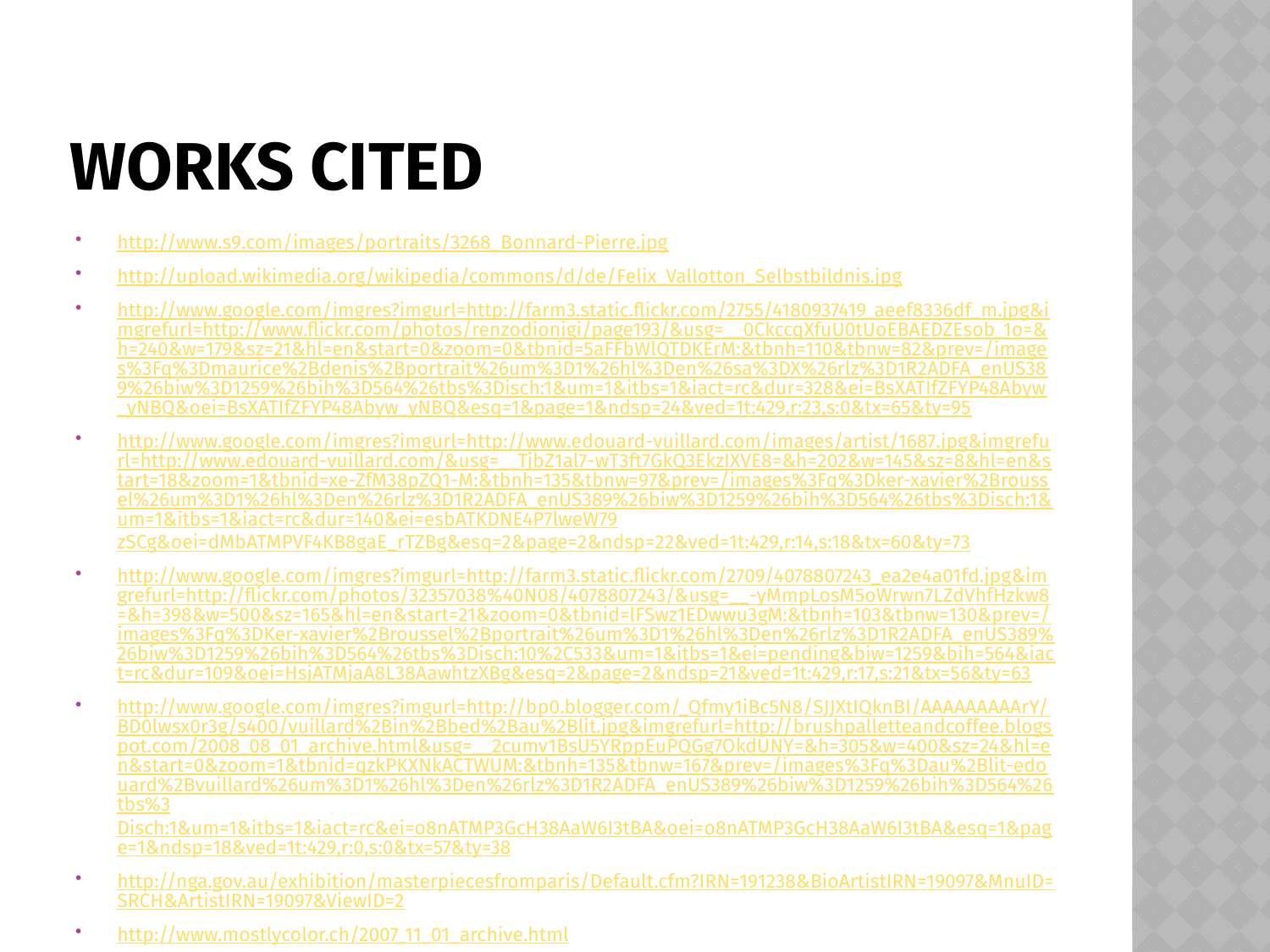

# Works Cited
http://www.s9.com/images/portraits/3268_Bonnard-Pierre.jpg
http://upload.wikimedia.org/wikipedia/commons/d/de/Felix_Vallotton_Selbstbildnis.jpg
http://www.google.com/imgres?imgurl=http://farm3.static.flickr.com/2755/4180937419_aeef8336df_m.jpg&imgrefurl=http://www.flickr.com/photos/renzodionigi/page193/&usg=__0CkccqXfuU0tUoEBAEDZEsob_1o=&h=240&w=179&sz=21&hl=en&start=0&zoom=0&tbnid=5aFFbWlQTDKErM:&tbnh=110&tbnw=82&prev=/images%3Fq%3Dmaurice%2Bdenis%2Bportrait%26um%3D1%26hl%3Den%26sa%3DX%26rlz%3D1R2ADFA_enUS389%26biw%3D1259%26bih%3D564%26tbs%3Disch:1&um=1&itbs=1&iact=rc&dur=328&ei=BsXATIfZFYP48Abyw_yNBQ&oei=BsXATIfZFYP48Abyw_yNBQ&esq=1&page=1&ndsp=24&ved=1t:429,r:23,s:0&tx=65&ty=95
http://www.google.com/imgres?imgurl=http://www.edouard-vuillard.com/images/artist/1687.jpg&imgrefurl=http://www.edouard-vuillard.com/&usg=__TjbZ1al7-wT3ft7GkQ3EkzIXVE8=&h=202&w=145&sz=8&hl=en&start=18&zoom=1&tbnid=xe-ZfM38pZQ1-M:&tbnh=135&tbnw=97&prev=/images%3Fq%3Dker-xavier%2Broussel%26um%3D1%26hl%3Den%26rlz%3D1R2ADFA_enUS389%26biw%3D1259%26bih%3D564%26tbs%3Disch:1&um=1&itbs=1&iact=rc&dur=140&ei=esbATKDNE4P7lweW79zSCg&oei=dMbATMPVF4KB8gaE_rTZBg&esq=2&page=2&ndsp=22&ved=1t:429,r:14,s:18&tx=60&ty=73
http://www.google.com/imgres?imgurl=http://farm3.static.flickr.com/2709/4078807243_ea2e4a01fd.jpg&imgrefurl=http://flickr.com/photos/32357038%40N08/4078807243/&usg=__-yMmpLosM5oWrwn7LZdVhfHzkw8=&h=398&w=500&sz=165&hl=en&start=21&zoom=0&tbnid=lFSwz1EDwwu3gM:&tbnh=103&tbnw=130&prev=/images%3Fq%3DKer-xavier%2Broussel%2Bportrait%26um%3D1%26hl%3Den%26rlz%3D1R2ADFA_enUS389%26biw%3D1259%26bih%3D564%26tbs%3Disch:10%2C533&um=1&itbs=1&ei=pending&biw=1259&bih=564&iact=rc&dur=109&oei=HsjATMjaA8L38AawhtzXBg&esq=2&page=2&ndsp=21&ved=1t:429,r:17,s:21&tx=56&ty=63
http://www.google.com/imgres?imgurl=http://bp0.blogger.com/_Qfmy1iBc5N8/SJJXtIQknBI/AAAAAAAAArY/BD0lwsx0r3g/s400/vuillard%2Bin%2Bbed%2Bau%2Blit.jpg&imgrefurl=http://brushpalletteandcoffee.blogspot.com/2008_08_01_archive.html&usg=__2cumv1BsU5YRppEuPQGg7OkdUNY=&h=305&w=400&sz=24&hl=en&start=0&zoom=1&tbnid=qzkPKXNkACTWUM:&tbnh=135&tbnw=167&prev=/images%3Fq%3Dau%2Blit-edouard%2Bvuillard%26um%3D1%26hl%3Den%26rlz%3D1R2ADFA_enUS389%26biw%3D1259%26bih%3D564%26tbs%3Disch:1&um=1&itbs=1&iact=rc&ei=o8nATMP3GcH38AaW6I3tBA&oei=o8nATMP3GcH38AaW6I3tBA&esq=1&page=1&ndsp=18&ved=1t:429,r:0,s:0&tx=57&ty=38
http://nga.gov.au/exhibition/masterpiecesfromparis/Default.cfm?IRN=191238&BioArtistIRN=19097&MnuID=SRCH&ArtistIRN=19097&ViewID=2
http://www.mostlycolor.ch/2007_11_01_archive.html